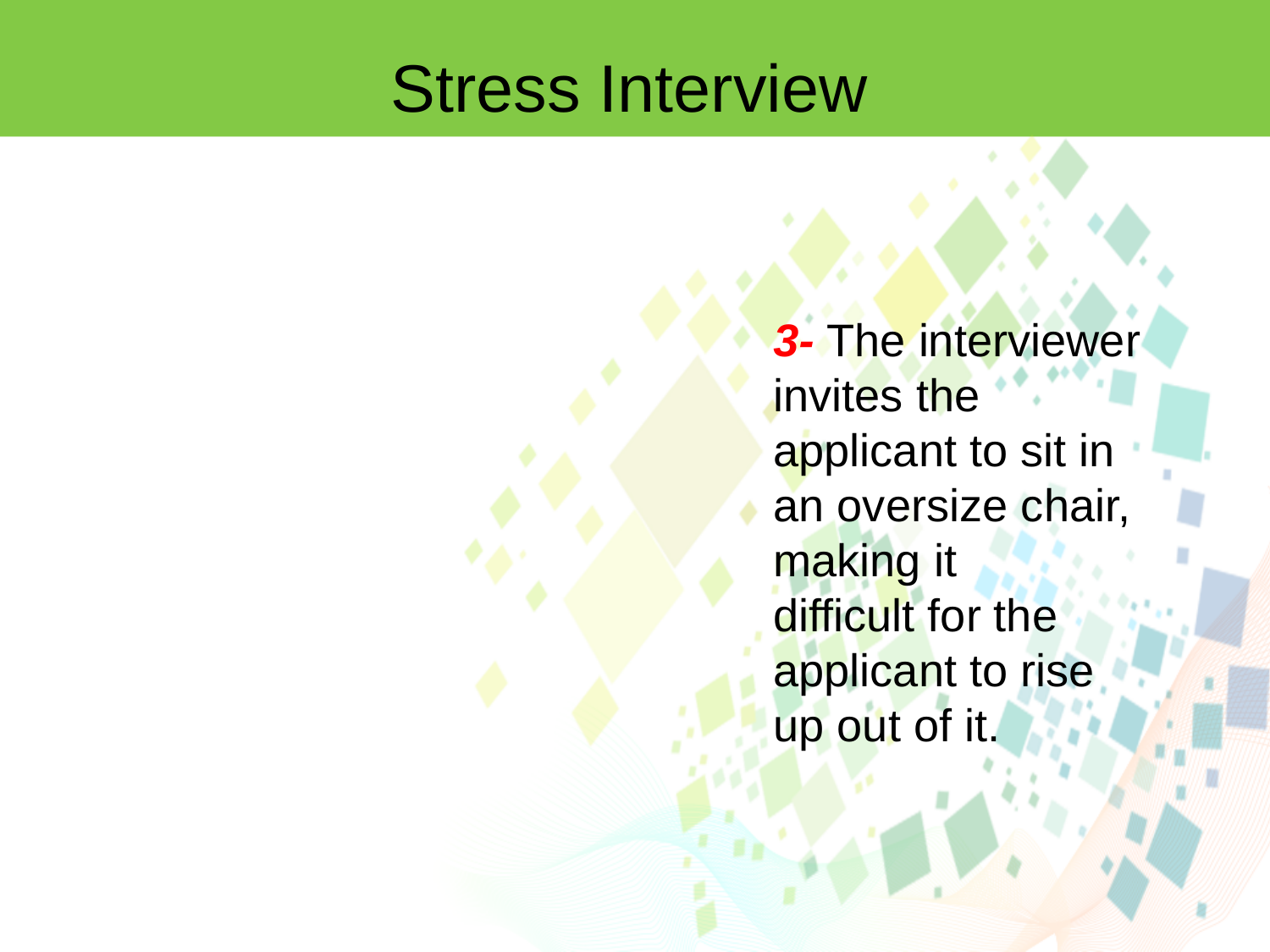

Stress Interview
3- The interviewer invites the applicant to sit in an oversize chair, making it
difficult for the applicant to rise up out of it.